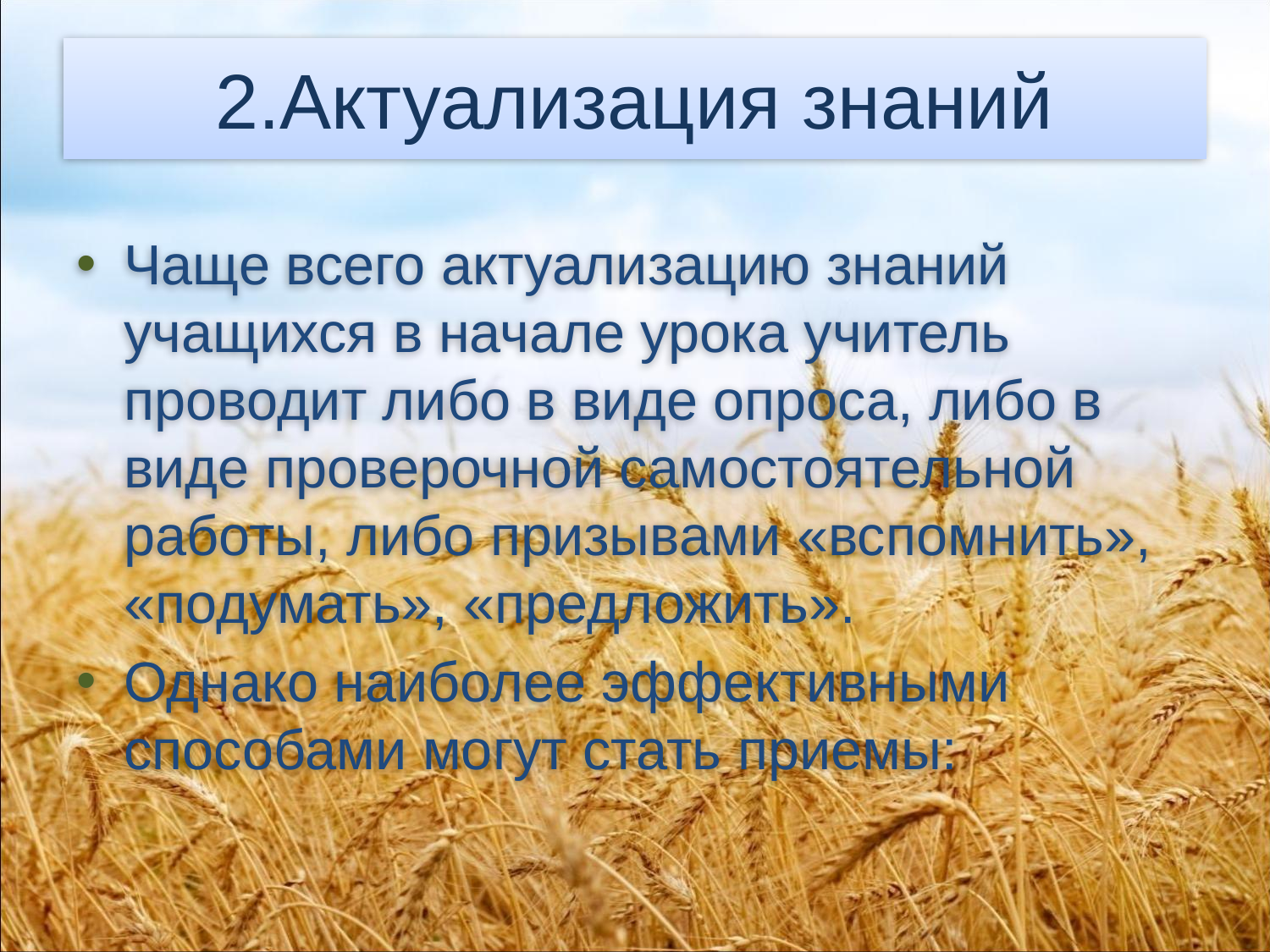

# 2.Актуализация знаний
Чаще всего актуализацию знаний учащихся в начале урока учитель проводит либо в виде опроса, либо в виде проверочной самостоятельной работы, либо призывами «вспомнить», «подумать», «предложить».
Однако наиболее эффективными способами могут стать приемы: